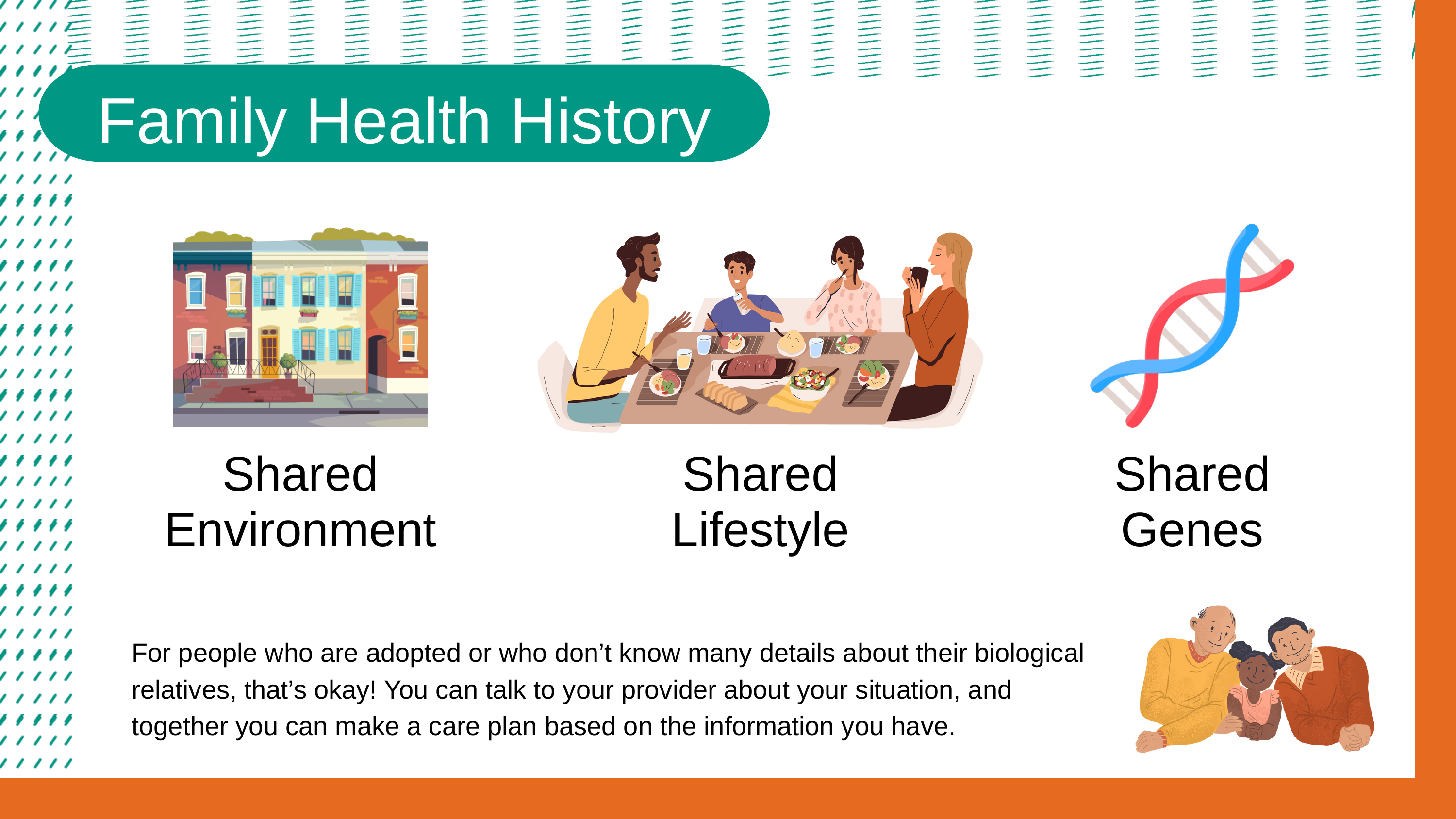

Family Health History

Shared Environment
Shared Lifestyle
Shared Genes

For people who are adopted or who don’t know many details about their biological relatives, that’s okay! You can talk to your provider about your situation, and together you can make a care plan based on the information you have.